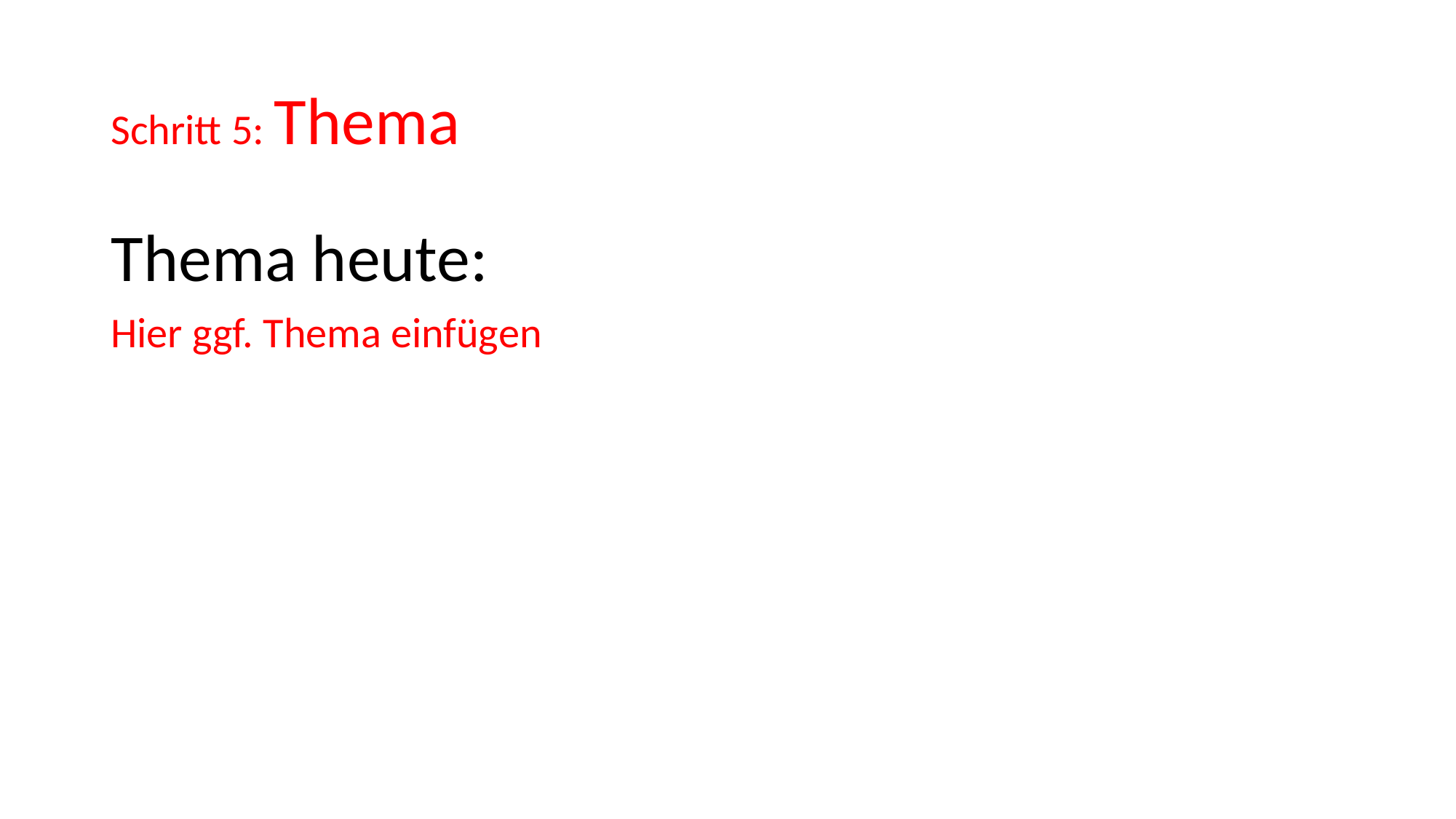

# Schritt 5: Thema
Thema heute:
Hier ggf. Thema einfügen